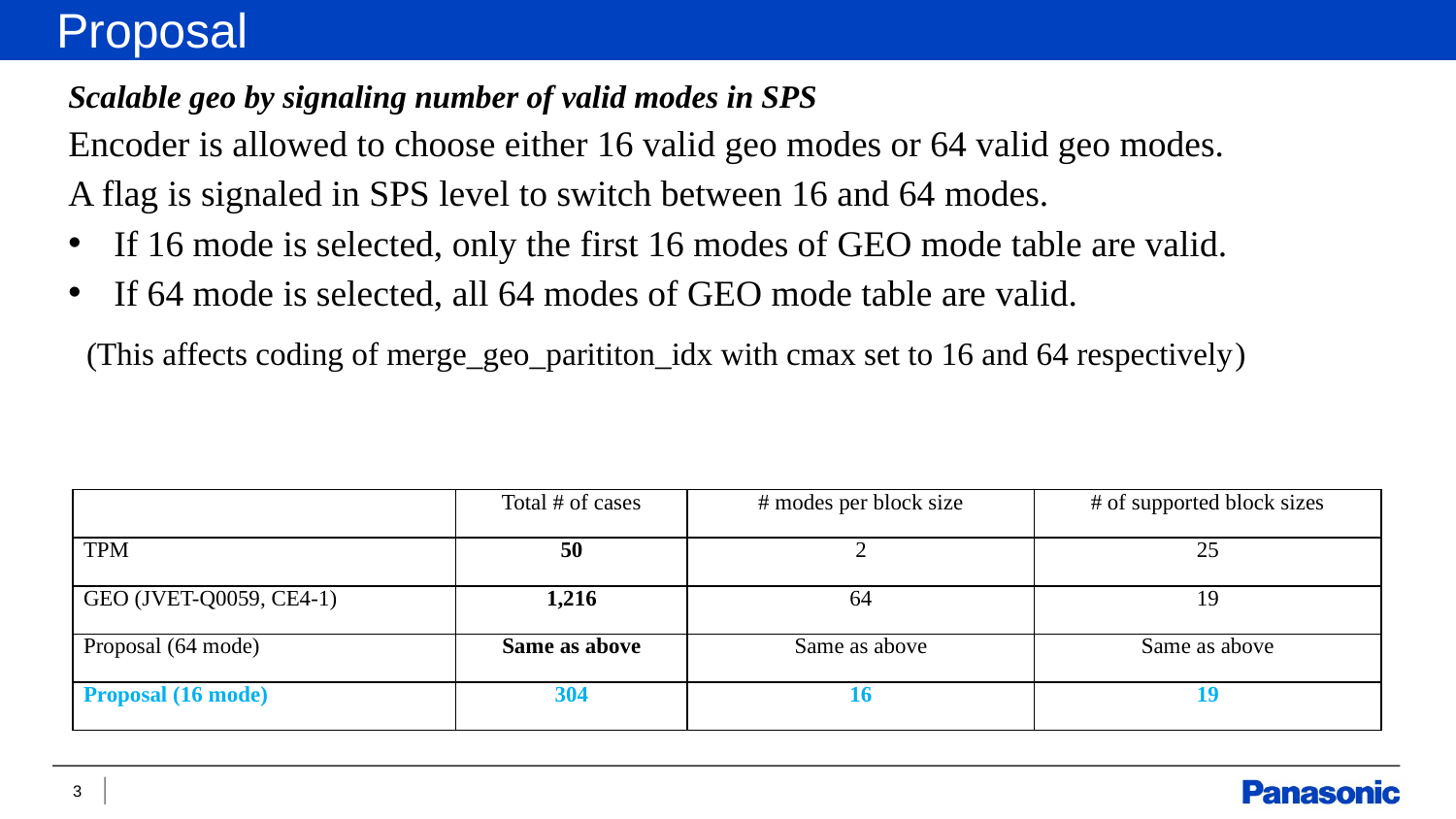

Proposal
Scalable geo by signaling number of valid modes in SPS
Encoder is allowed to choose either 16 valid geo modes or 64 valid geo modes.
A flag is signaled in SPS level to switch between 16 and 64 modes.
If 16 mode is selected, only the first 16 modes of GEO mode table are valid.
If 64 mode is selected, all 64 modes of GEO mode table are valid.
	(This affects coding of merge_geo_parititon_idx with cmax set to 16 and 64 respectively)
|  | Total # of cases | # modes per block size | # of supported block sizes |
| --- | --- | --- | --- |
| TPM | 50 | 2 | 25 |
| GEO (JVET-Q0059, CE4-1) | 1,216 | 64 | 19 |
| Proposal (64 mode) | Same as above | Same as above | Same as above |
| Proposal (16 mode) | 304 | 16 | 19 |